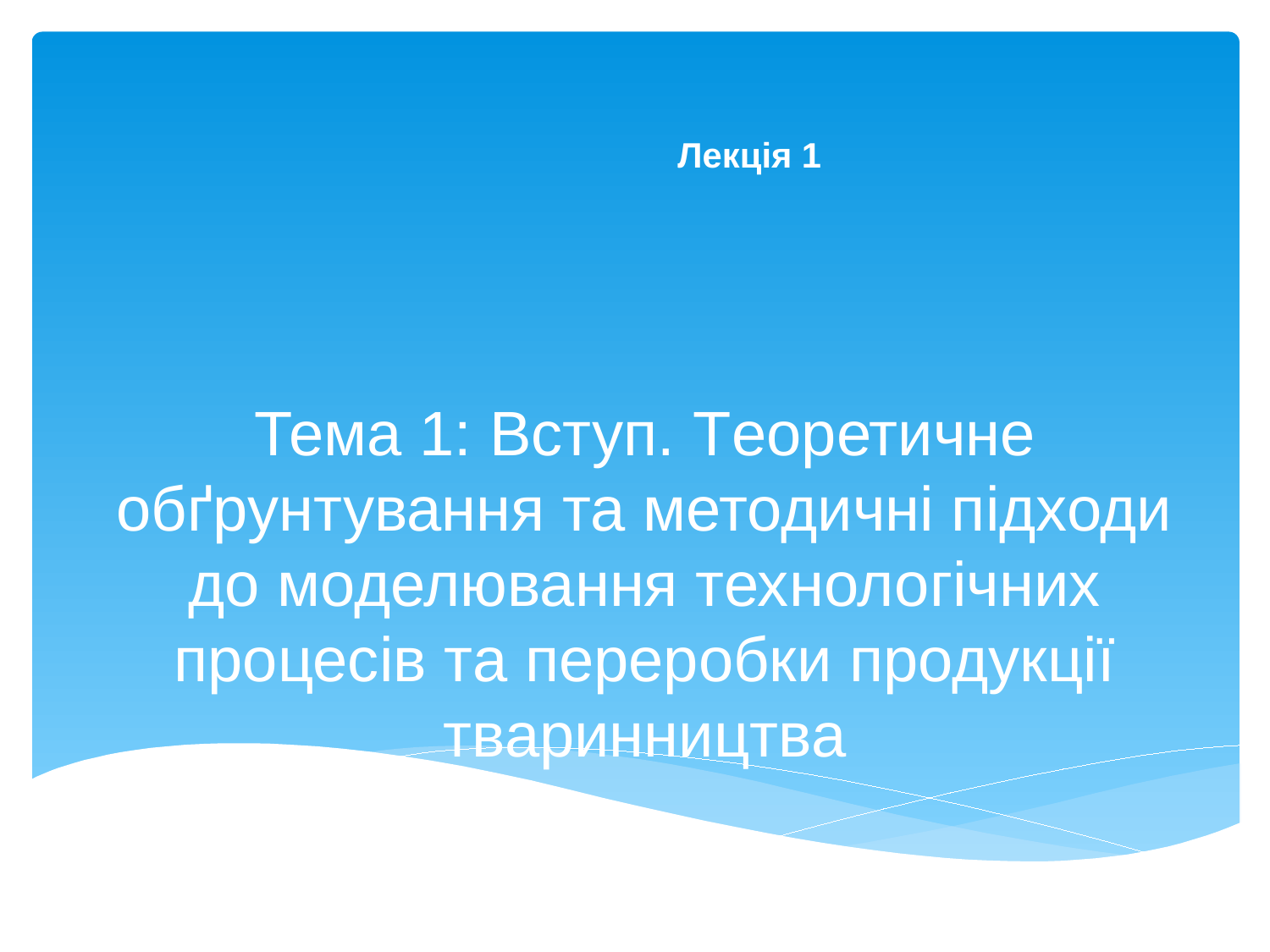

Лекція 1

# Тема 1: Вступ. Теоретичне обґрунтування та методичні підходи до моделювання технологічних процесів та переробки продукції тваринництва